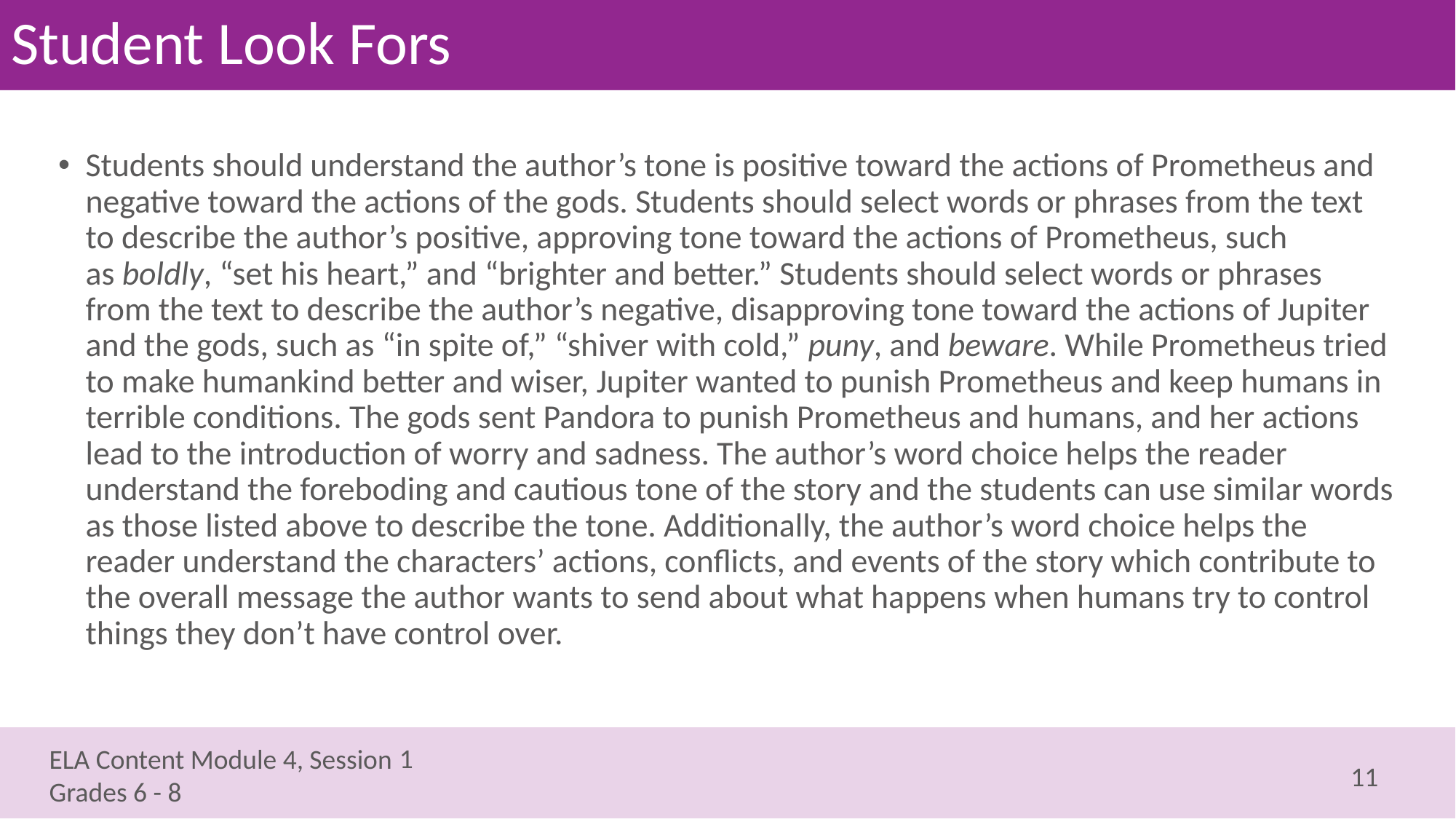

# Student Look Fors
Students should understand the author’s tone is positive toward the actions of Prometheus and negative toward the actions of the gods. Students should select words or phrases from the text to describe the author’s positive, approving tone toward the actions of Prometheus, such as boldly, “set his heart,” and “brighter and better.” Students should select words or phrases from the text to describe the author’s negative, disapproving tone toward the actions of Jupiter and the gods, such as “in spite of,” “shiver with cold,” puny, and beware. While Prometheus tried to make humankind better and wiser, Jupiter wanted to punish Prometheus and keep humans in terrible conditions. The gods sent Pandora to punish Prometheus and humans, and her actions lead to the introduction of worry and sadness. The author’s word choice helps the reader understand the foreboding and cautious tone of the story and the students can use similar words as those listed above to describe the tone. Additionally, the author’s word choice helps the reader understand the characters’ actions, conflicts, and events of the story which contribute to the overall message the author wants to send about what happens when humans try to control things they don’t have control over.

1
11